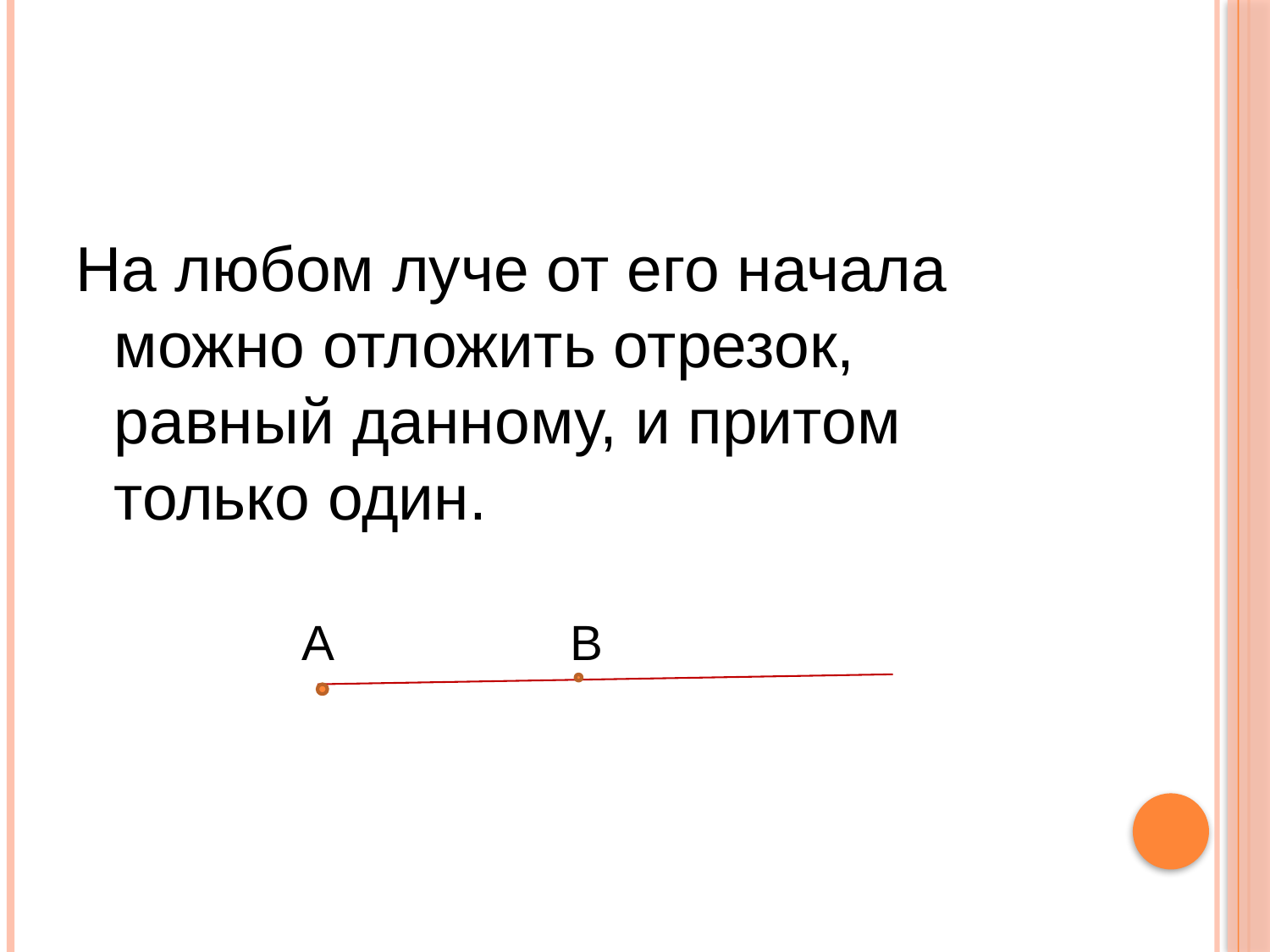

#
На любом луче от его начала можно отложить отрезок, равный данному, и притом только один.
А
В